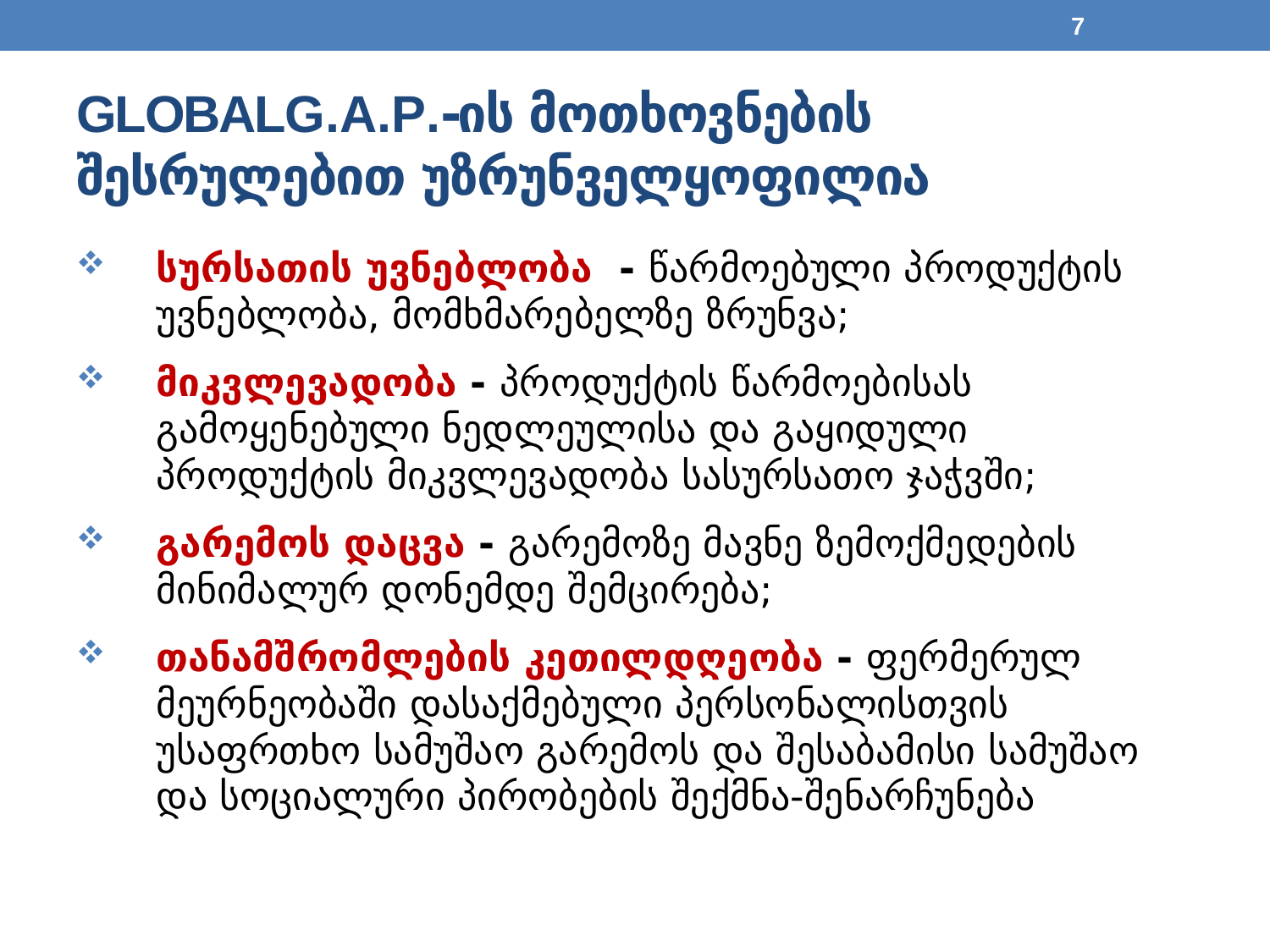

7
# GLOBALG.A.P.-ის მოთხოვნების შესრულებით უზრუნველყოფილია
სურსათის უვნებლობა  - წარმოებული პროდუქტის უვნებლობა, მომხმარებელზე ზრუნვა;
მიკვლევადობა - პროდუქტის წარმოებისას გამოყენებული ნედლეულისა და გაყიდული პროდუქტის მიკვლევადობა სასურსათო ჯაჭვში;
გარემოს დაცვა - გარემოზე მავნე ზემოქმედების მინიმალურ დონემდე შემცირება;
თანამშრომლების კეთილდღეობა - ფერმერულ მეურნეობაში დასაქმებული პერსონალისთვის უსაფრთხო სამუშაო გარემოს და შესაბამისი სამუშაო და სოციალური პირობების შექმნა-შენარჩუნება